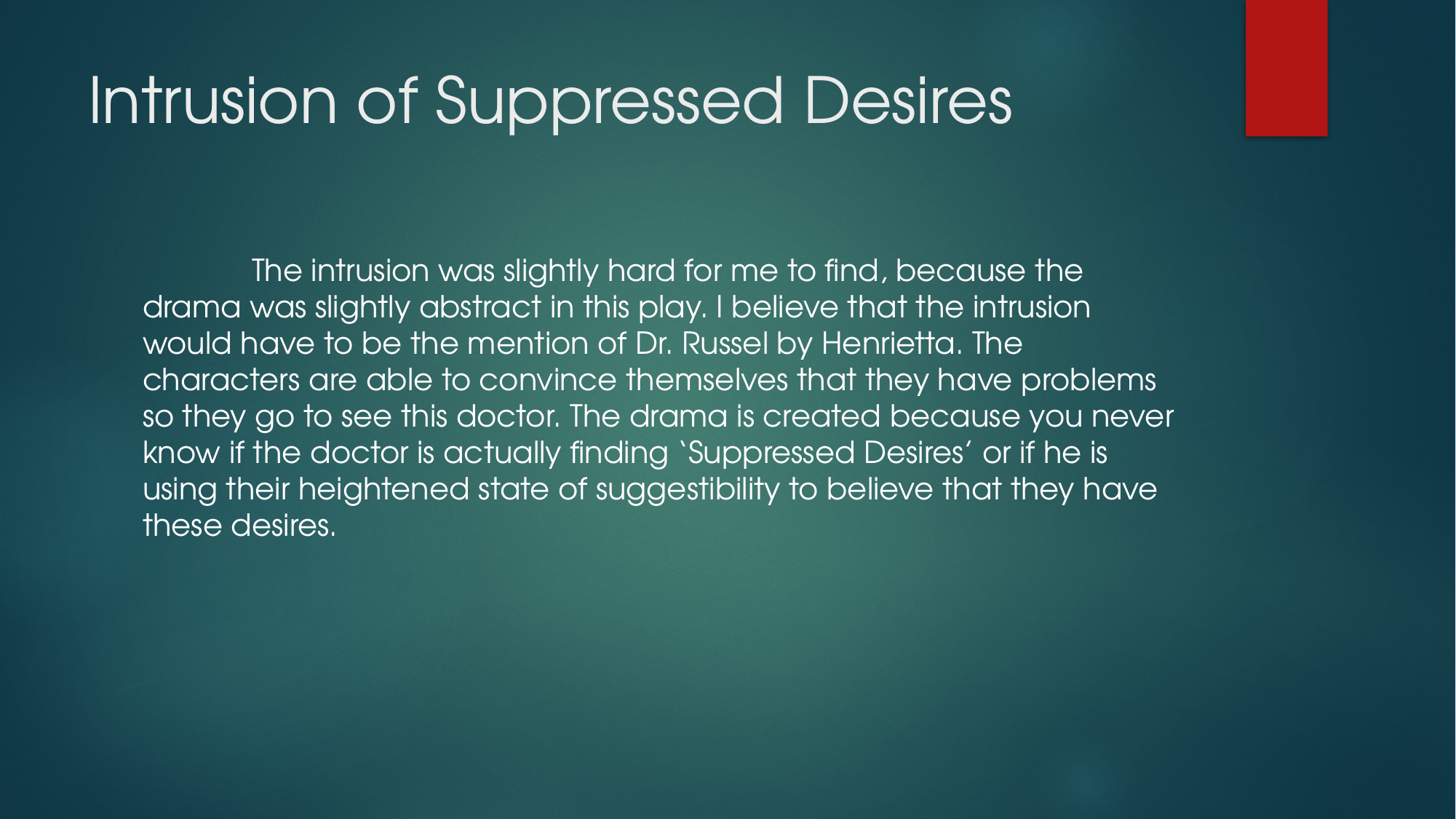

# Intrusion of Suppressed Desires
	The intrusion was slightly hard for me to find, because the drama was slightly abstract in this play. I believe that the intrusion would have to be the mention of Dr. Russel by Henrietta. The characters are able to convince themselves that they have problems so they go to see this doctor. The drama is created because you never know if the doctor is actually finding ‘Suppressed Desires’ or if he is using their heightened state of suggestibility to believe that they have these desires.